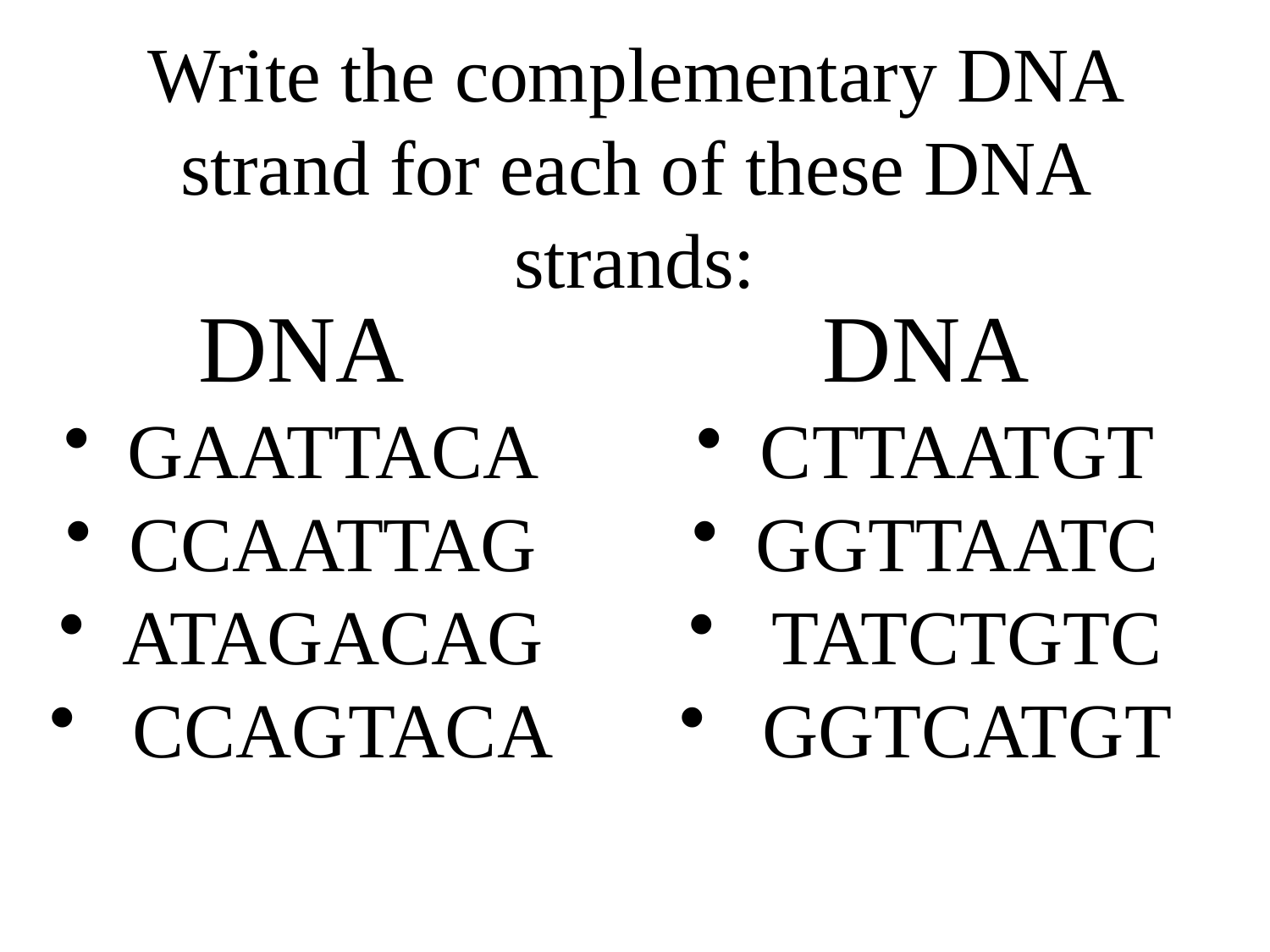

# Write the complementary DNA strand for each of these DNA strands:
DNA
GAATTACA
CCAATTAG
ATAGACAG
 CCAGTACA

DNA
CTTAATGT
GGTTAATC
 TATCTGTC
 GGTCATGT